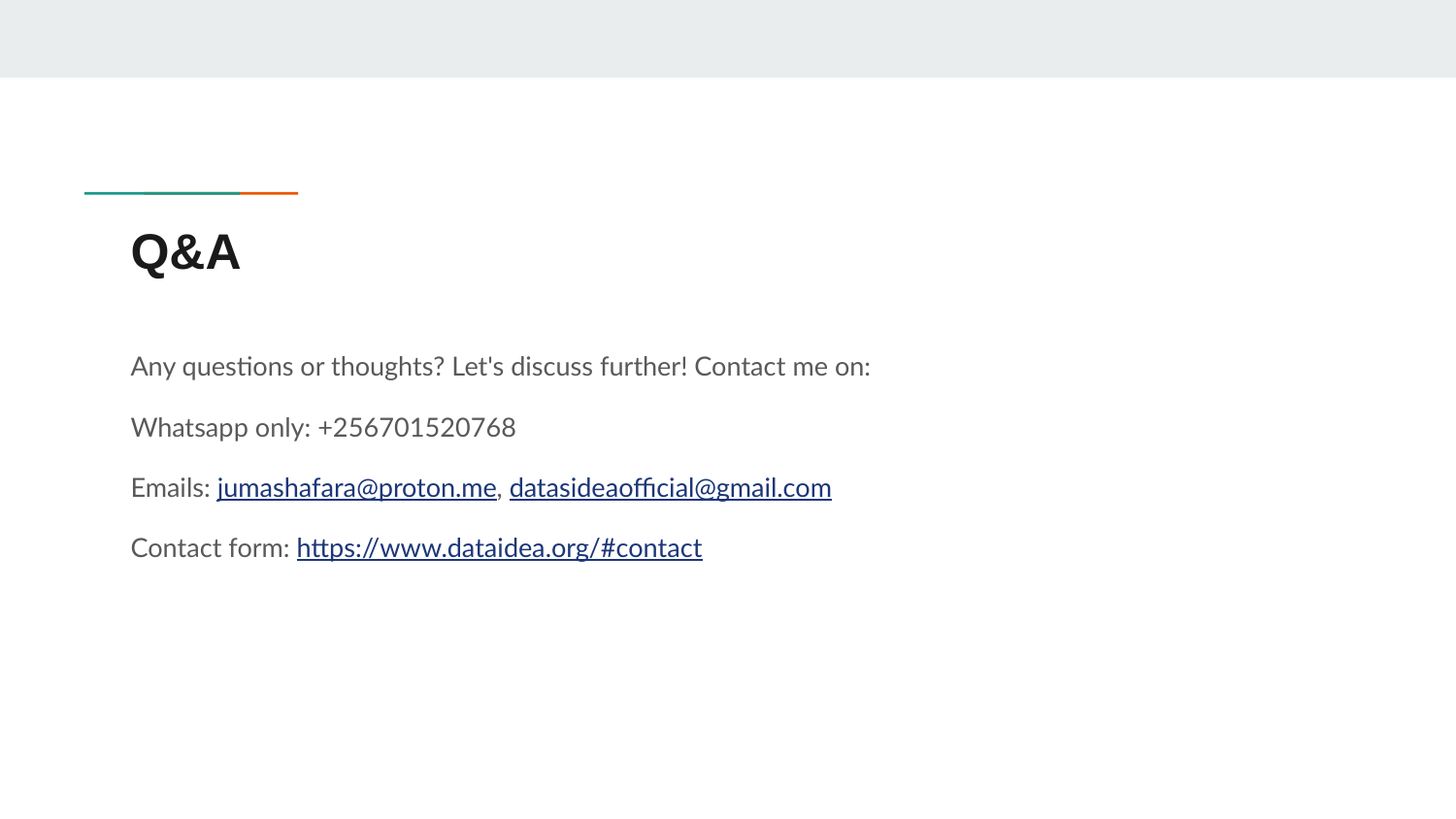

# Q&A
Any questions or thoughts? Let's discuss further! Contact me on:
Whatsapp only: +256701520768
Emails: jumashafara@proton.me, datasideaofficial@gmail.com
Contact form: https://www.dataidea.org/#contact